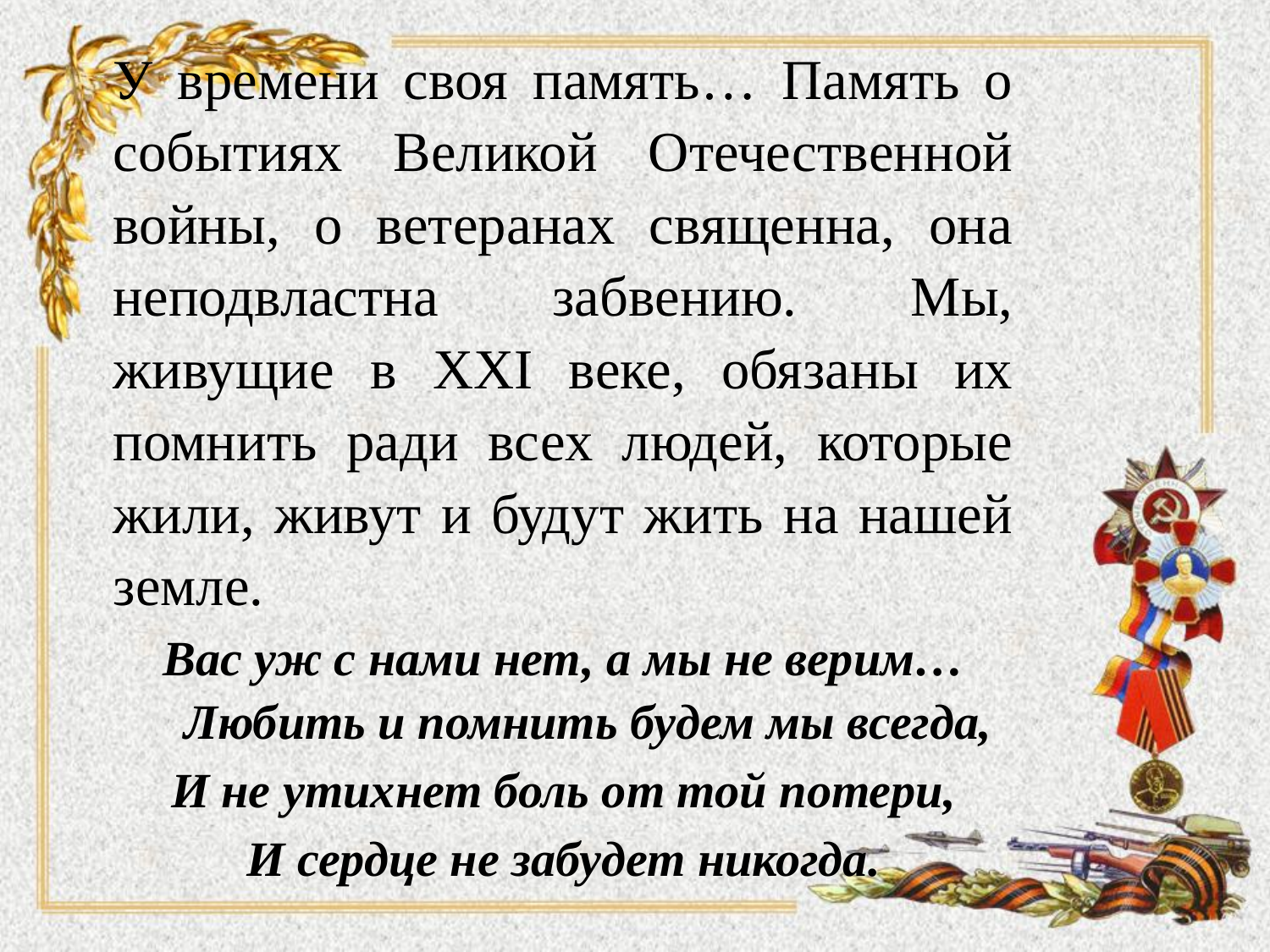

У времени своя память… Память о событиях Великой Отечественной войны, о ветеранах священна, она неподвластна забвению. Мы, живущие в XXI веке, обязаны их помнить ради всех людей, которые жили, живут и будут жить на нашей земле.
Вас уж с нами нет, а мы не верим…
    Любить и помнить будем мы всегда,
И не утихнет боль от той потери,
И сердце не забудет никогда.